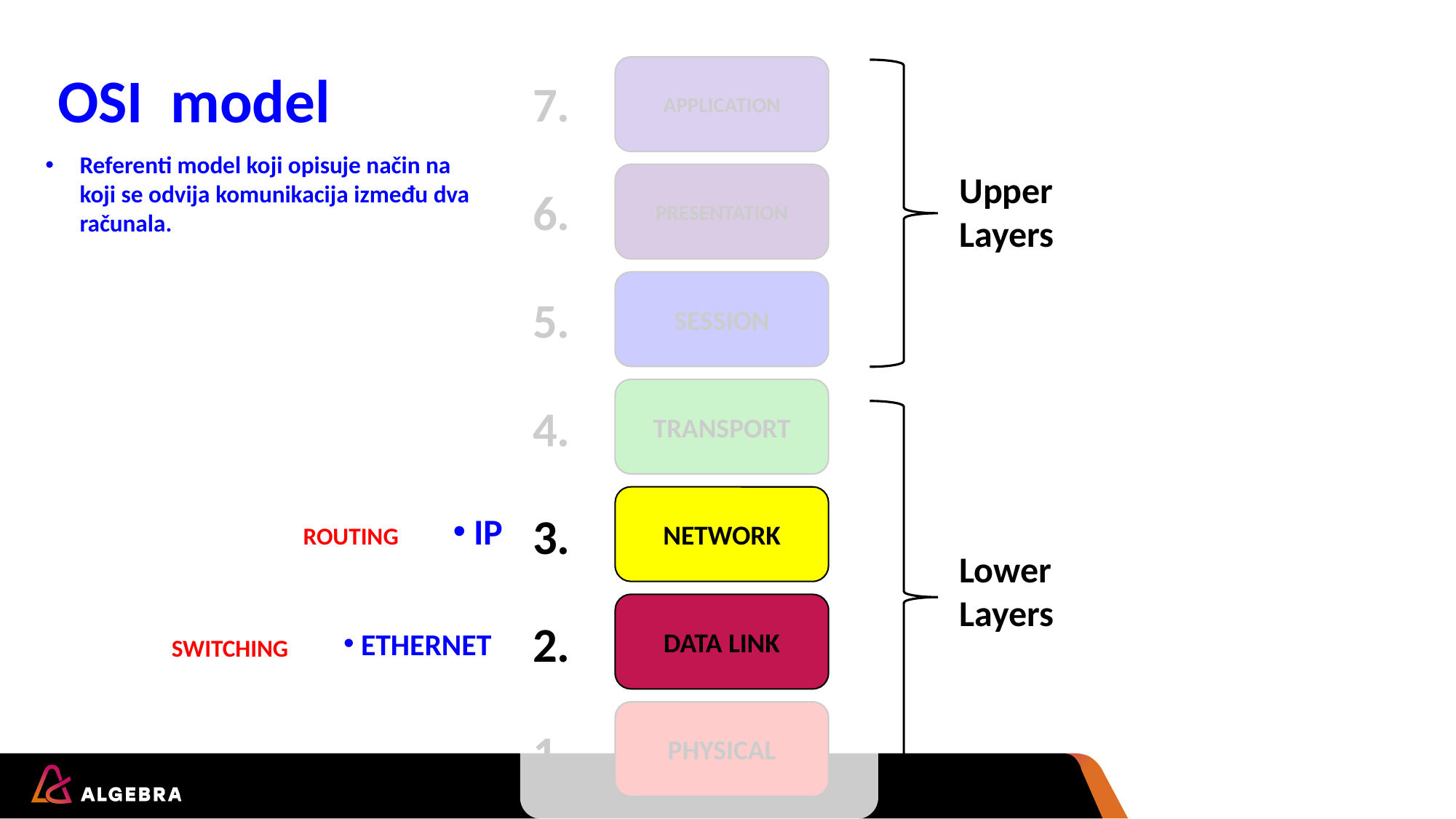

OSI  model
APPLICATION

7.
Referenti model koji opisuje način na koji se odvija komunikacija između dva računala.
Upper
Layers
PRESENTATION
6.
SESSION
5.
TRANSPORT
4.

NETWORK
3.
 IP
 ROUTING
Lower
Layers
DATA LINK
2.
 ETHERNET
SWITCHING

PHYSICAL
1.